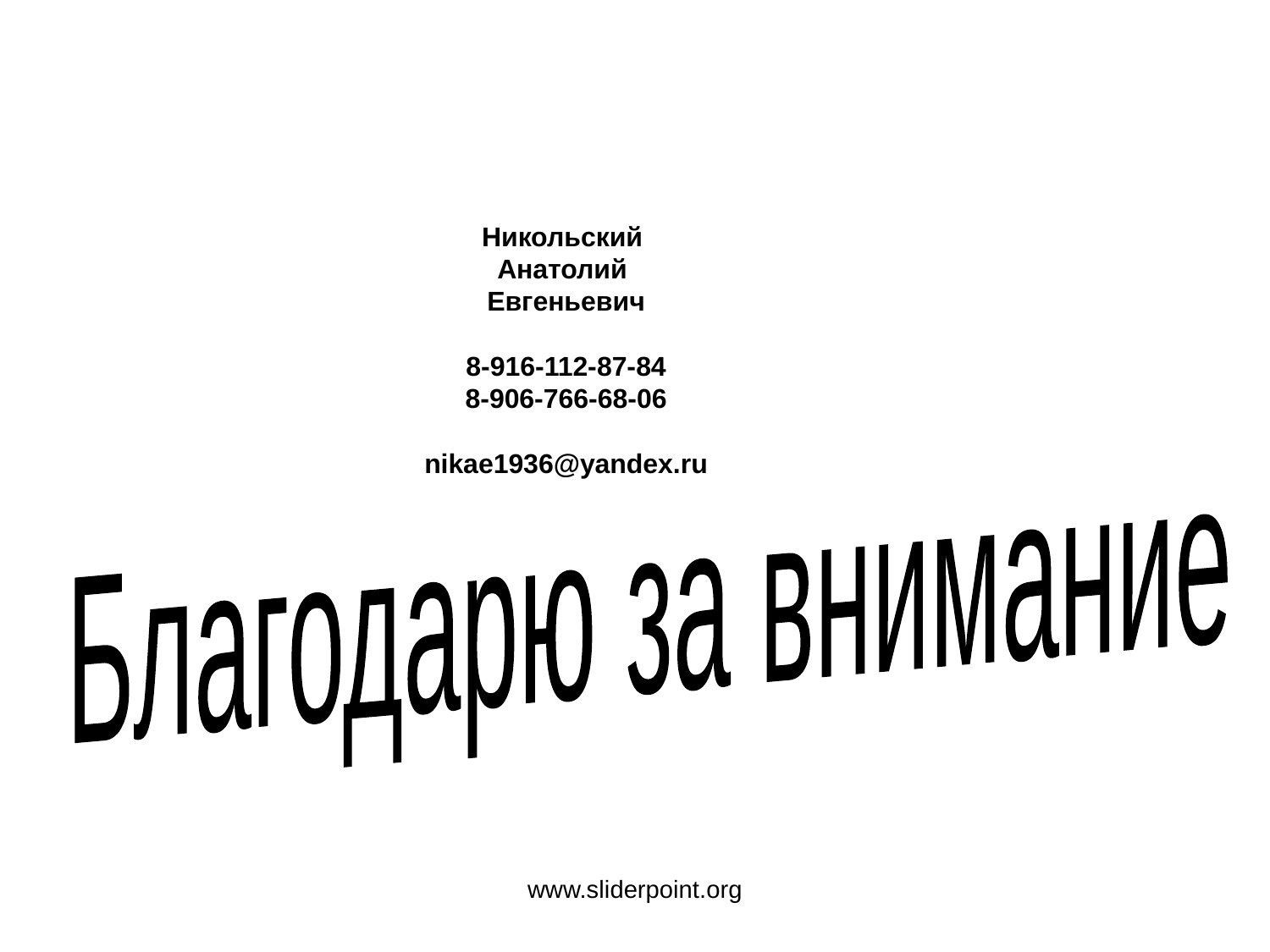

Никольский
Анатолий
Евгеньевич
8-916-112-87-84
8-906-766-68-06
nikae1936@yandex.ru
Благодарю за внимание
www.sliderpoint.org